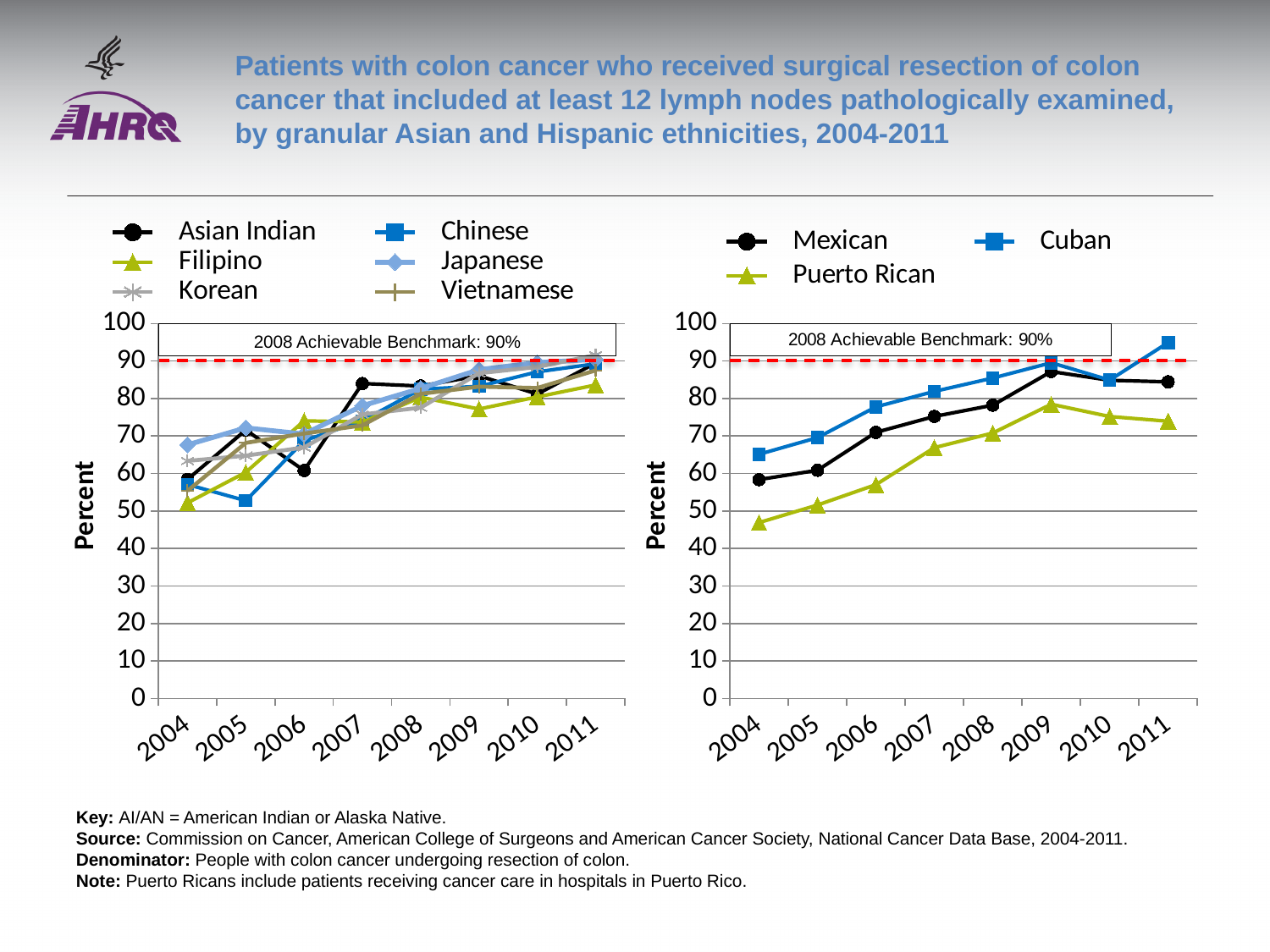

# Patients with colon cancer who received surgical resection of colon cancer that included at least 12 lymph nodes pathologically examined, by granular Asian and Hispanic ethnicities, 2004-2011

### Chart

| Category |    Asian Indian |    Chinese  |    Filipino |    Japanese |    Korean |    Vietnamese |
|---|---|---|---|---|---|---|
| 2004 | 58.44 | 57.07 | 52.17 | 67.66 | 63.37 | 55.38 |
| 2005 | 71.6 | 52.76 | 60.33 | 72.19 | 64.76 | 68.18 |
| 2006 | 60.81 | 68.75 | 74.05 | 70.52 | 66.96 | 70.67 |
| 2007 | 84.0 | 74.05 | 73.73 | 78.08 | 75.76 | 72.84 |
| 2008 | 83.33 | 82.49 | 80.34 | 82.68 | 77.57 | 81.25 |
| 2009 | 86.05 | 83.25 | 77.19 | 87.69 | 86.73 | 83.16 |
| 2010 | 81.18 | 87.11 | 80.43 | 89.58 | 88.42 | 82.8 |
| 2011 | 89.47 | 89.25 | 83.61 | 90.43 | 91.59 | 87.5 |

### Chart

| Category |    Mexican |    Cuban |    Puerto Rican |
|---|---|---|---|
| 2004 | 58.38 | 65.14 | 46.91 |
| 2005 | 60.87 | 69.57 | 51.59 |
| 2006 | 70.98 | 77.78 | 57.04 |
| 2007 | 75.22 | 81.9 | 66.9 |
| 2008 | 78.22 | 85.45 | 70.8 |
| 2009 | 87.19 | 89.53 | 78.47 |
| 2010 | 84.86 | 84.91 | 75.19 |
| 2011 | 84.45 | 94.92 | 73.94 |
2008 Achievable Benchmark: 90%
Key: AI/AN = American Indian or Alaska Native.
Source: Commission on Cancer, American College of Surgeons and American Cancer Society, National Cancer Data Base, 2004-2011.
Denominator: People with colon cancer undergoing resection of colon.
Note: Puerto Ricans include patients receiving cancer care in hospitals in Puerto Rico.